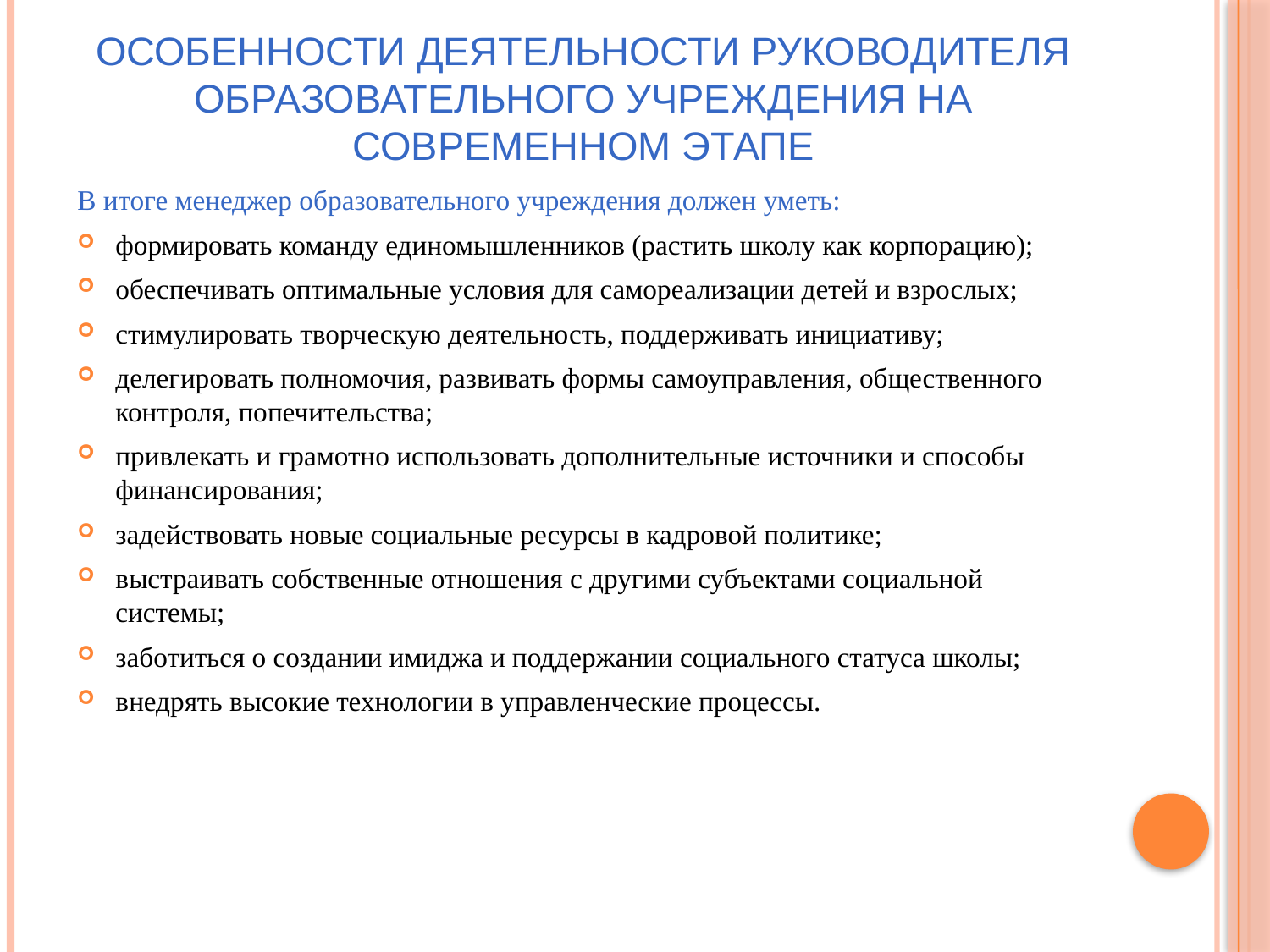

# Особенности деятельности руководителя образовательного учреждения на современном этапе
В итоге менеджер образовательного учреждения должен уметь:
формировать команду единомышленников (растить школу как корпорацию);
обеспечивать оптимальные условия для самореализации детей и взрослых;
стимулировать творческую деятельность, поддерживать инициативу;
делегировать полномочия, развивать формы самоуправления, общественного контроля, попечительства;
привлекать и грамотно использовать дополнительные источники и способы финансирования;
задействовать новые социальные ресурсы в кадровой политике;
выстраивать собственные отношения с другими субъектами социальной системы;
заботиться о создании имиджа и поддержании социального статуса школы;
внедрять высокие технологии в управленческие процессы.